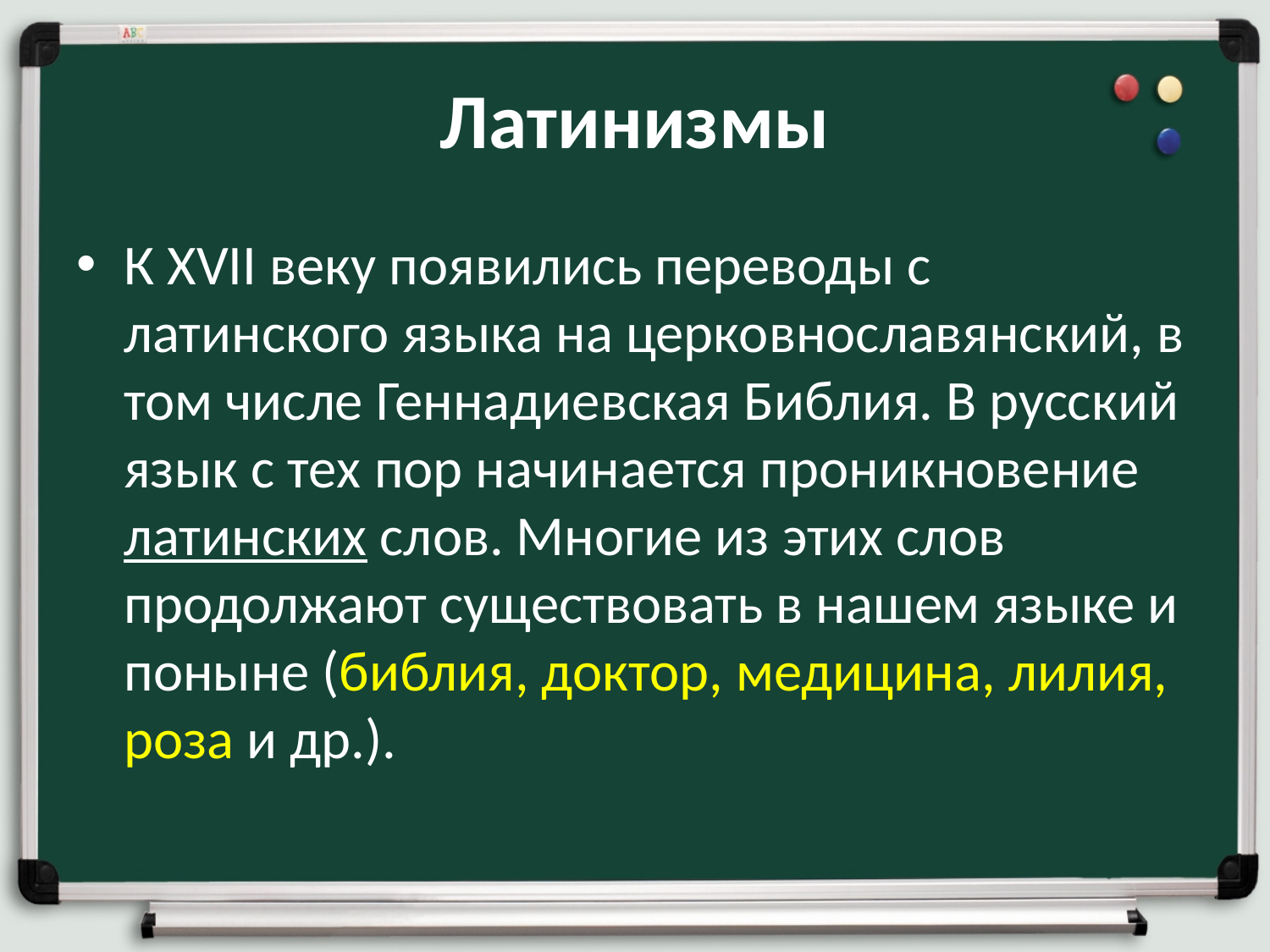

# Латинизмы
К XVII веку появились переводы с латинского языка на церковнославянский, в том числе Геннадиевская Библия. В русский язык с тех пор начинается проникновение латинских слов. Многие из этих слов продолжают существовать в нашем языке и поныне (библия, доктор, медицина, лилия, роза и др.).